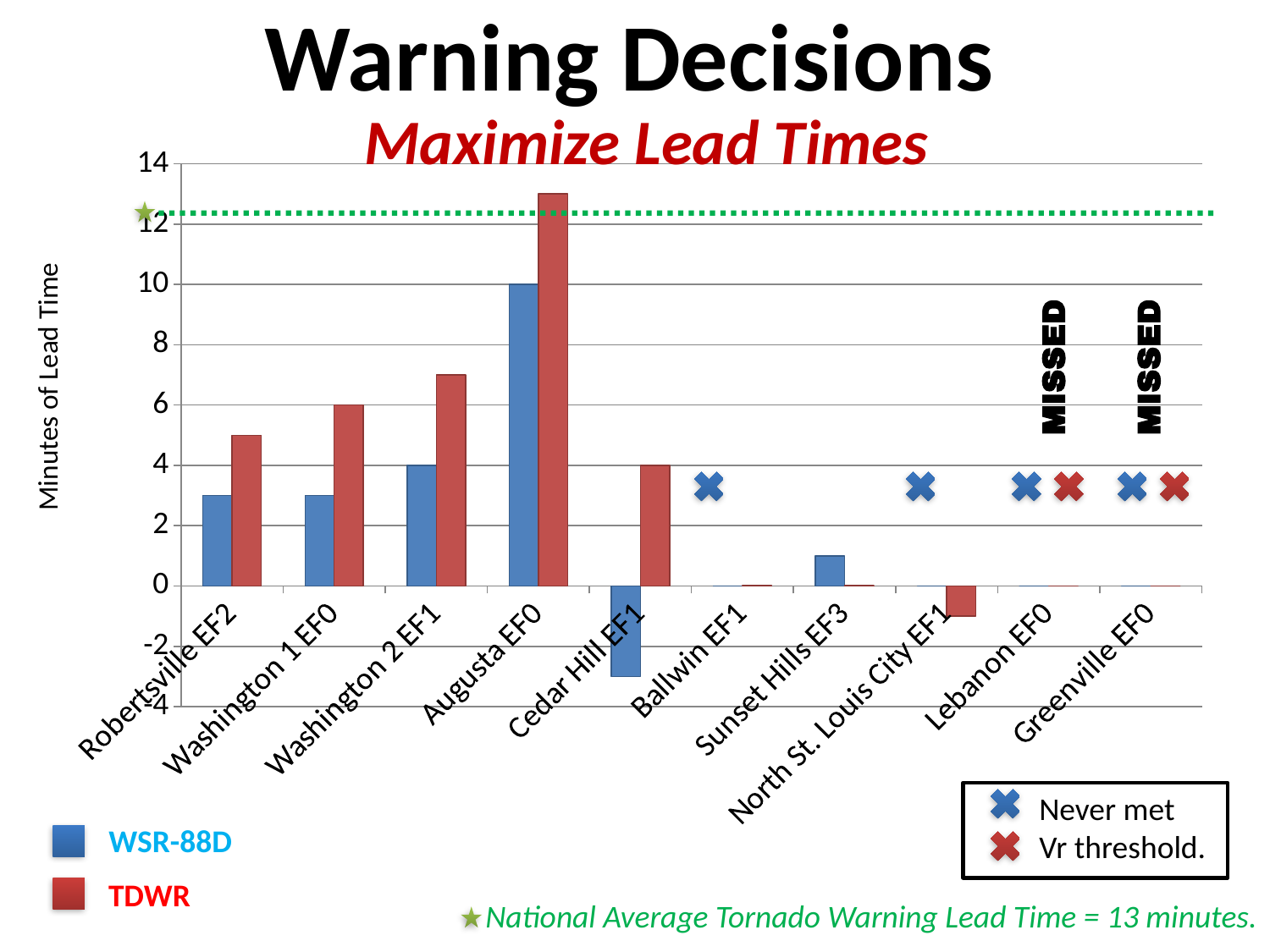

# Warning Decisions
Maximize Lead Times

### Chart

| Category | WSR-88D | TDWR |
|---|---|---|
| Robertsville EF2 | 3.0 | 5.0 |
| Washington 1 EF0 | 3.0 | 6.0 |
| Washington 2 EF1 | 4.0 | 7.0 |
| Augusta EF0 | 10.0 | 13.0 |
| Cedar Hill EF1 | -3.0 | 4.0 |
| Ballwin EF1 | 0.0 | 0.010000000000000005 |
| Sunset Hills EF3 | 1.0 | 0.010000000000000005 |
| North St. Louis City EF1 | 0.0 | -1.0 |
| Lebanon EF0 | 0.0 | 0.0 |
| Greenville EF0 | 0.0 | 0.0 |
MISSED
MISSED
Minutes of Lead Time

Never met
Vr threshold.

WSR-88D

TDWR

National Average Tornado Warning Lead Time = 13 minutes.